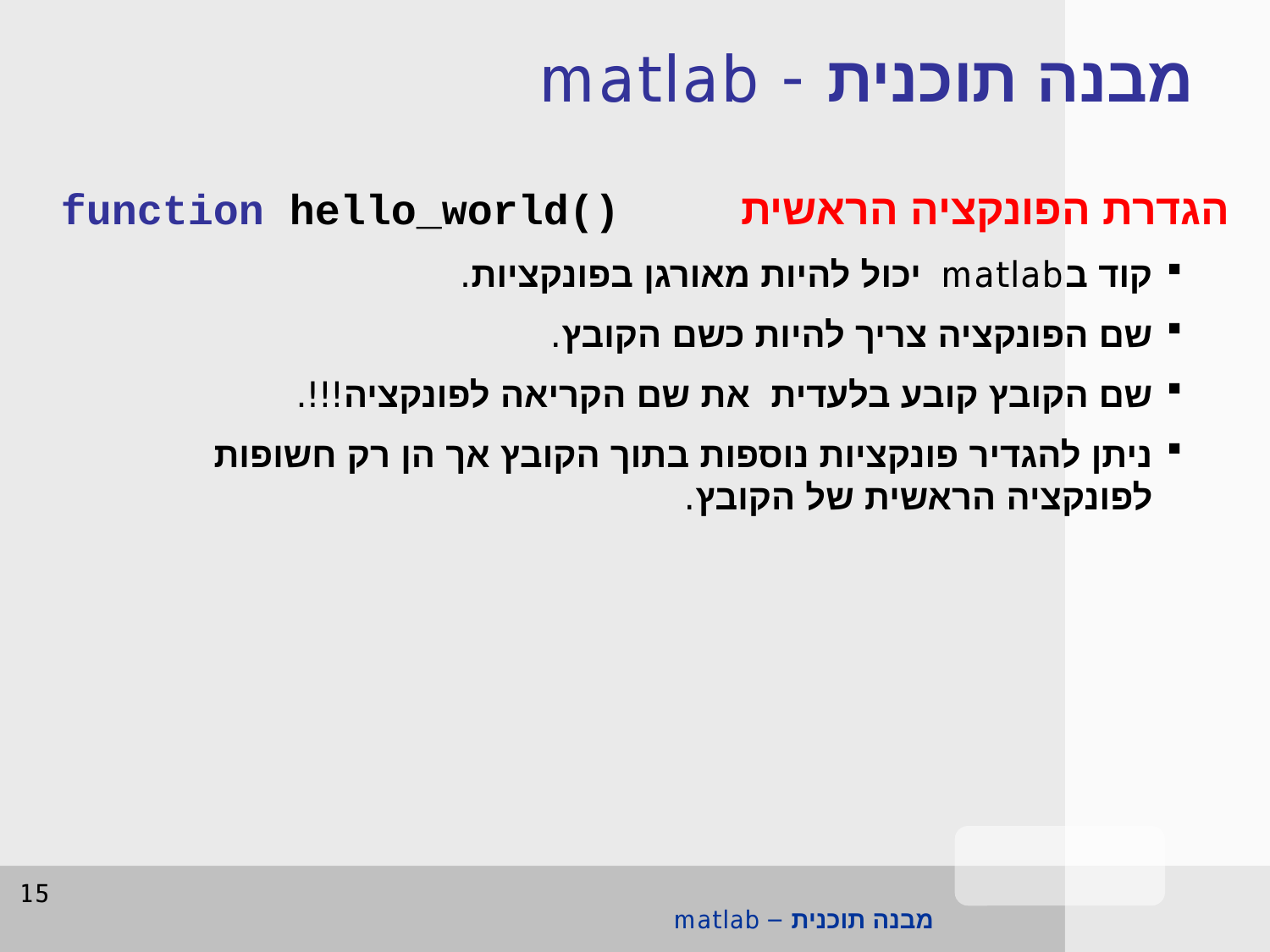

מבנה תוכנית - matlab
 function hello_world()
הגדרת הפונקציה הראשית
קוד בmatlab  יכול להיות מאורגן בפונקציות.
שם הפונקציה צריך להיות כשם הקובץ.
שם הקובץ קובע בלעדית  את שם הקריאה לפונקציה!!!.
ניתן להגדיר פונקציות נוספות בתוך הקובץ אך הן רק חשופות לפונקציה הראשית של הקובץ.

15
מבנה תוכנית – matlab